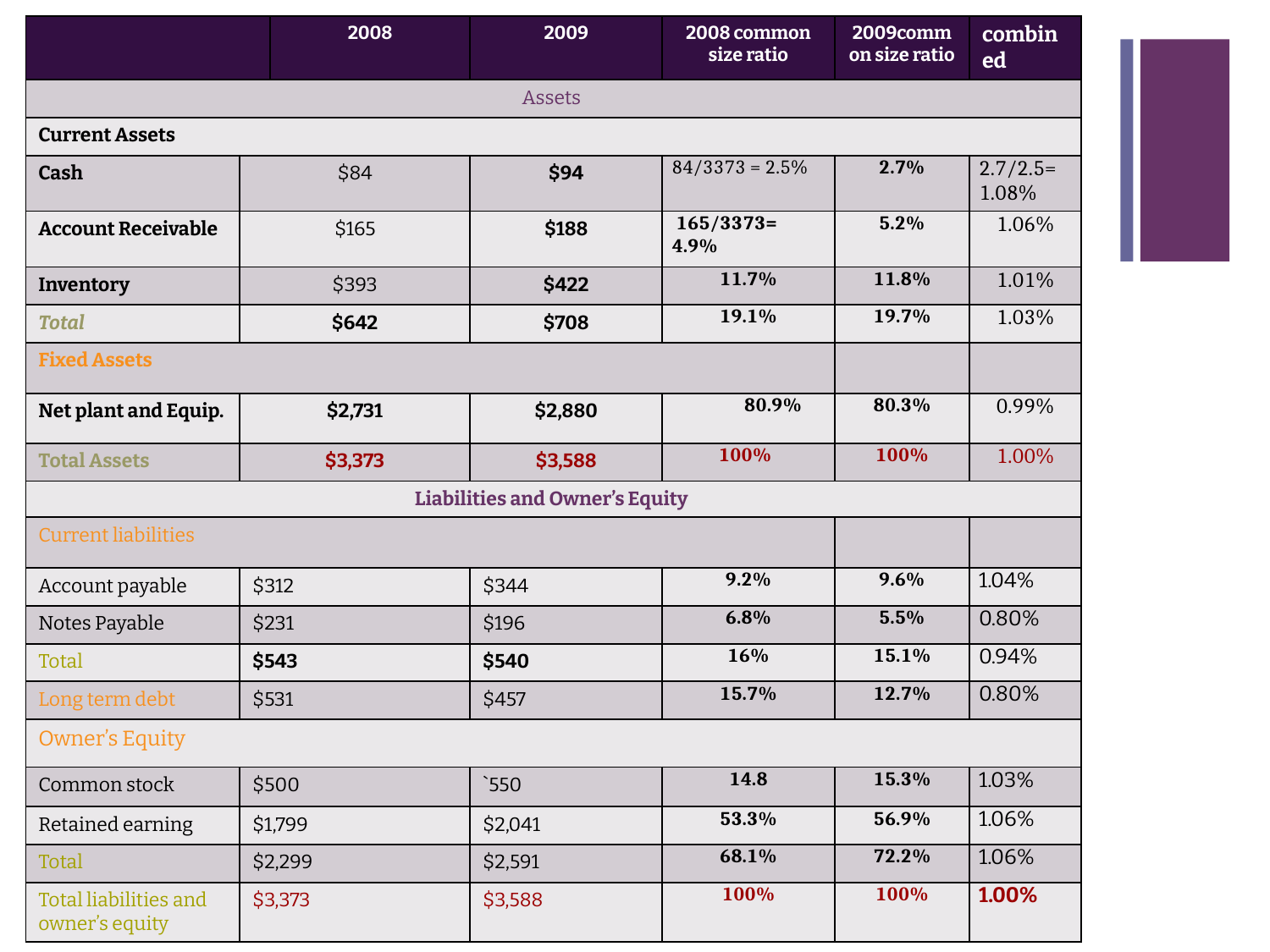

|  |  | 2008 | 2009 | 2008 common size ratio | 2009common size ratio | combined |
| --- | --- | --- | --- | --- | --- | --- |
| Assets |  |  |  |  |  |  |
| Current Assets |  |  |  |  |  |  |
| Cash | $84 |  | $94 | 84/3373 = 2.5% | 2.7% | 2.7/2.5= 1.08% |
| Account Receivable | $165 |  | $188 | 165/3373= 4.9% | 5.2% | 1.06% |
| Inventory | $393 |  | $422 | 11.7% | 11.8% | 1.01% |
| Total | $642 |  | $708 | 19.1% | 19.7% | 1.03% |
| Fixed Assets |  |  |  |  |  |  |
| Net plant and Equip. | $2,731 |  | $2,880 | 80.9% | 80.3% | 0.99% |
| Total Assets | $3,373 |  | $3,588 | 100% | 100% | 1.00% |
| Liabilities and Owner’s Equity |  |  |  |  |  |  |
| Current liabilities |  |  |  |  |  |  |
| Account payable | $312 |  | $344 | 9.2% | 9.6% | 1.04% |
| Notes Payable | $231 |  | $196 | 6.8% | 5.5% | 0.80% |
| Total | $543 |  | $540 | 16% | 15.1% | 0.94% |
| Long term debt | $531 |  | $457 | 15.7% | 12.7% | 0.80% |
| Owner’s Equity |  |  |  |  |  |  |
| Common stock | $500 |  | `550 | 14.8 | 15.3% | 1.03% |
| Retained earning | $1,799 |  | $2,041 | 53.3% | 56.9% | 1.06% |
| Total | $2,299 |  | $2,591 | 68.1% | 72.2% | 1.06% |
| Total liabilities and owner’s equity | $3,373 |  | $3,588 | 100% | 100% | 1.00% |
# cash.
|  |
| --- |